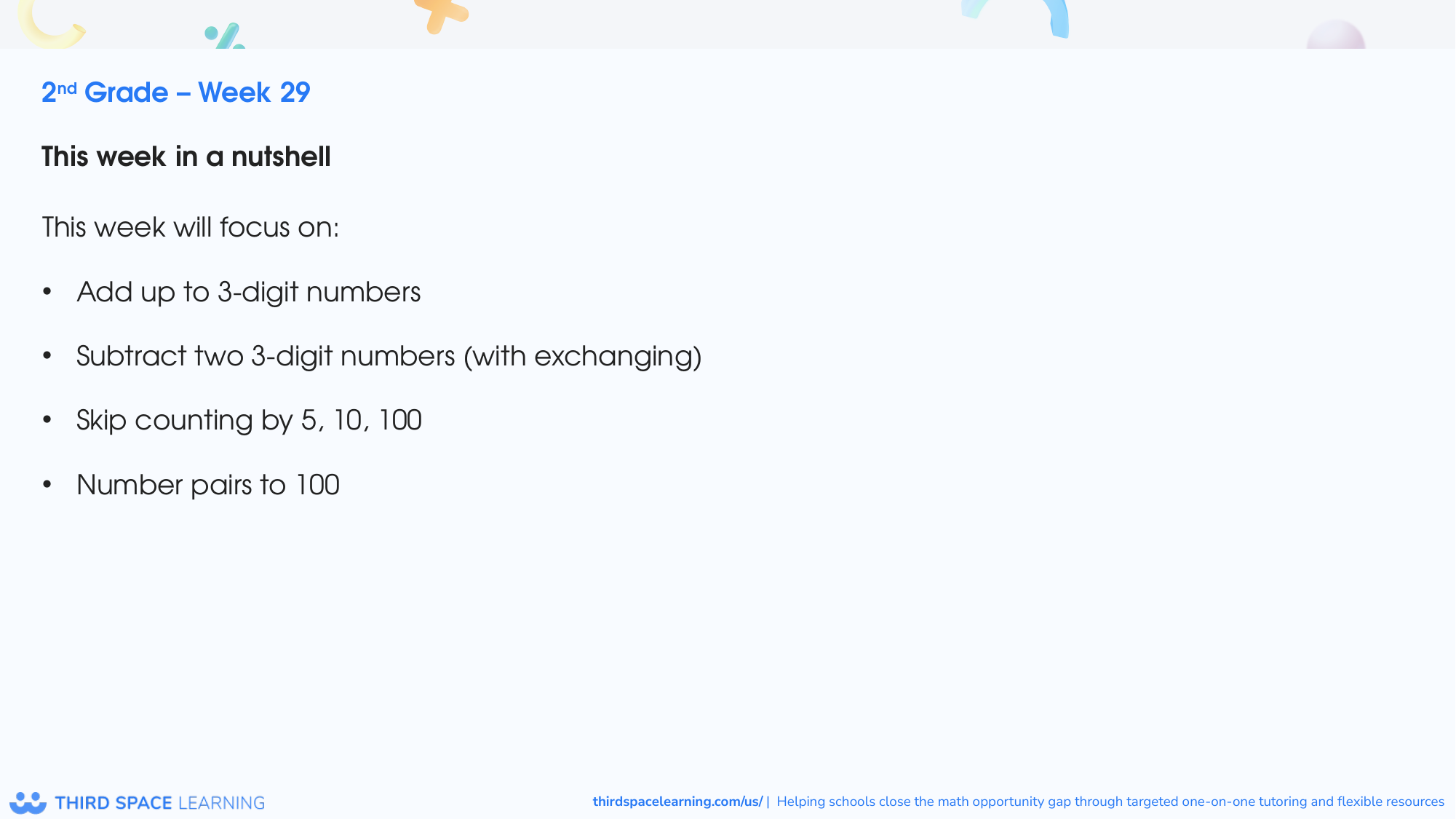

2nd Grade – Week 29
This week in a nutshell
This week will focus on:
Add up to 3-digit numbers
Subtract two 3-digit numbers (with exchanging)
Skip counting by 5, 10, 100
Number pairs to 100